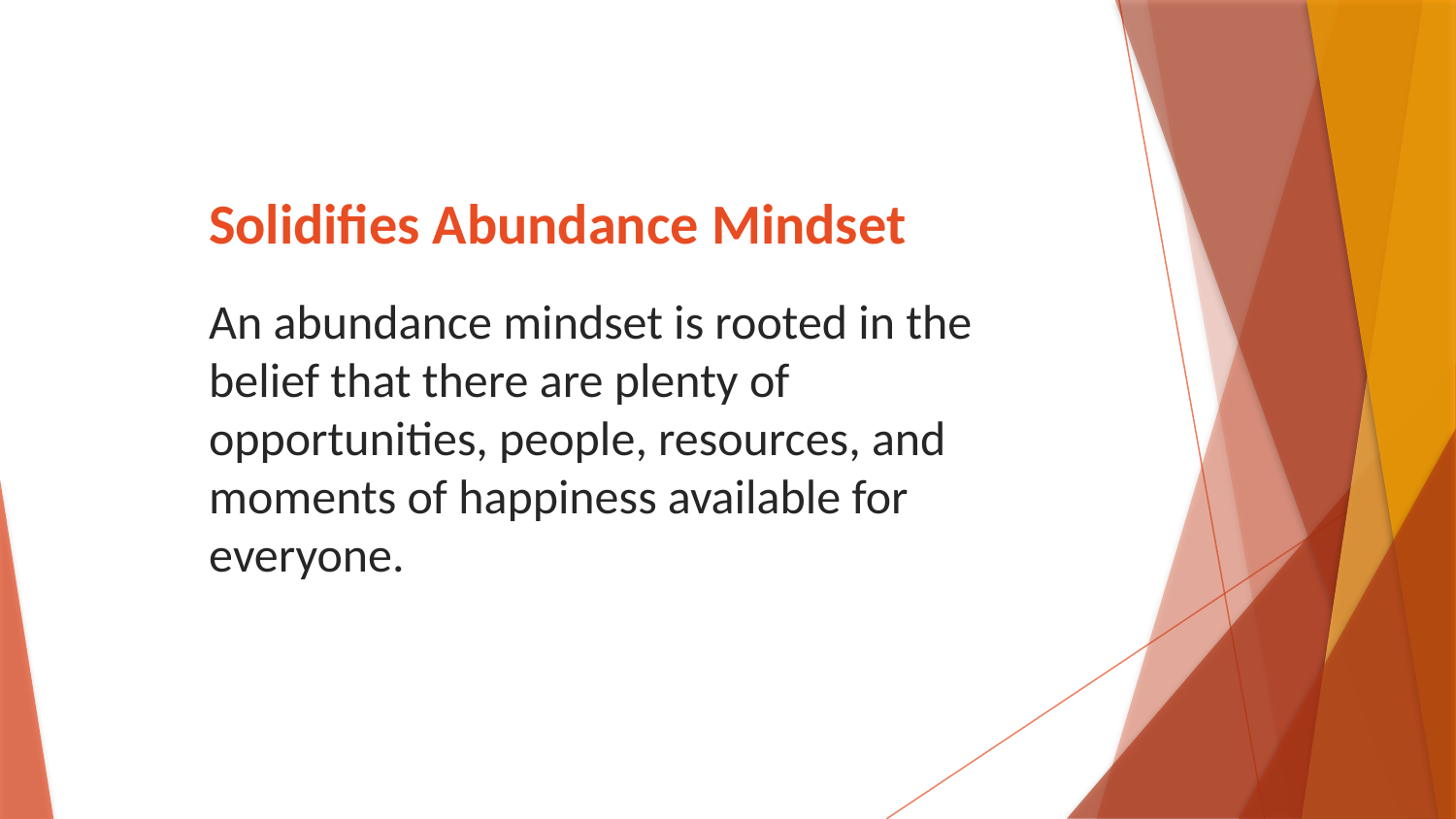

# Solidifies Abundance Mindset
An abundance mindset is rooted in the belief that there are plenty of opportunities, people, resources, and moments of happiness available for everyone.